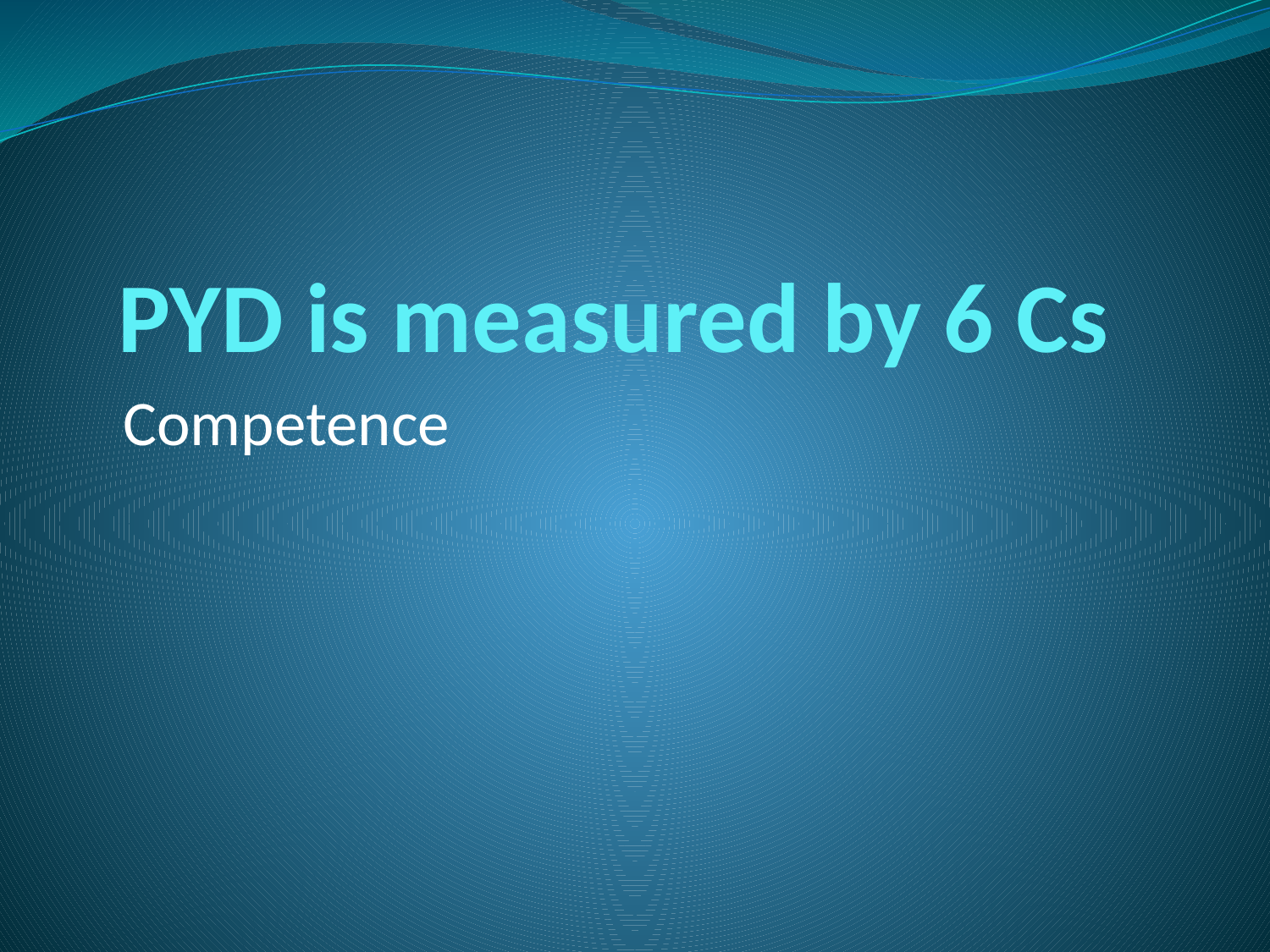

# PYD is measured by 6 Cs
   Competence